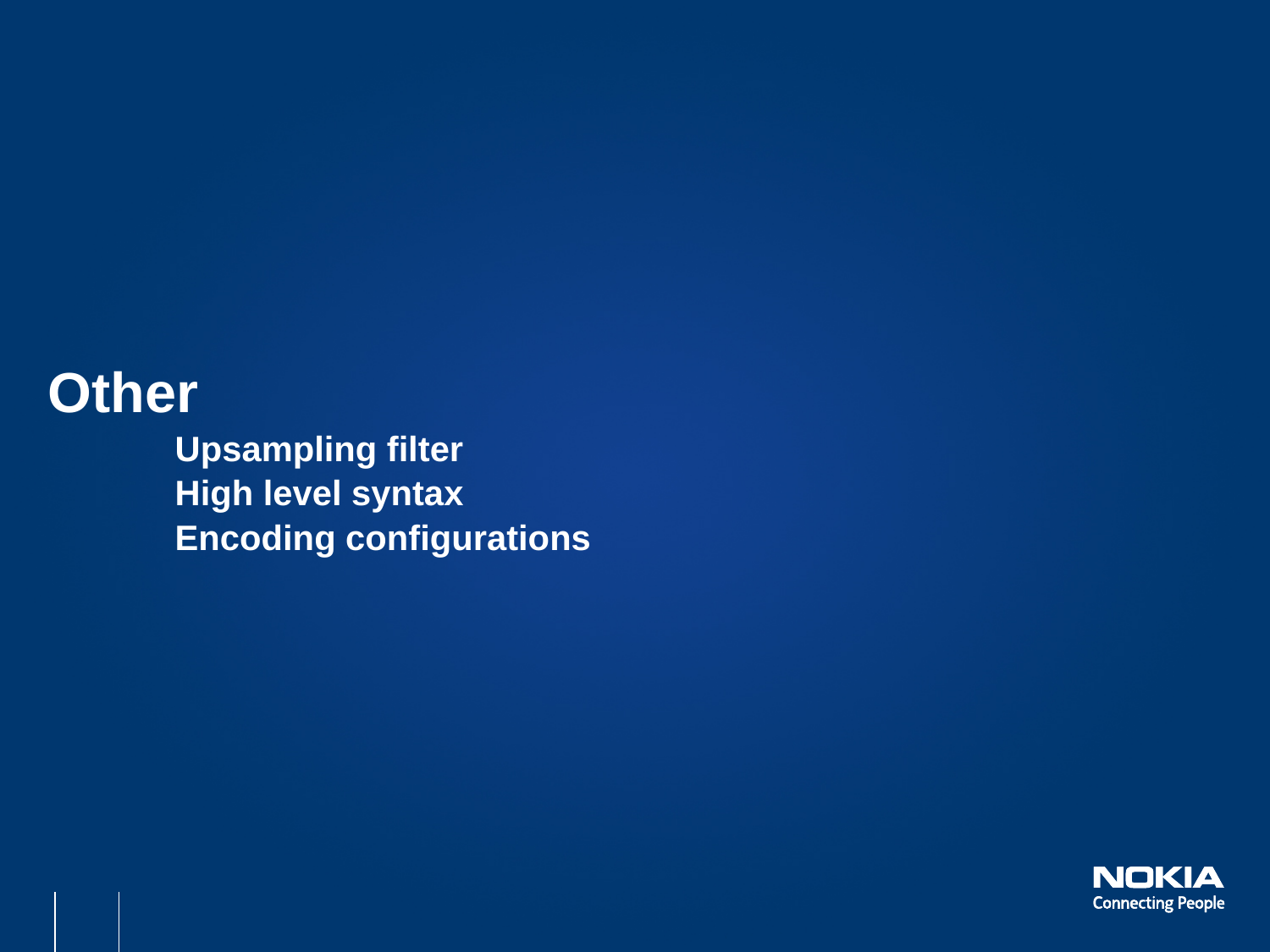

Other
	Upsampling filter
	High level syntax
	Encoding configurations